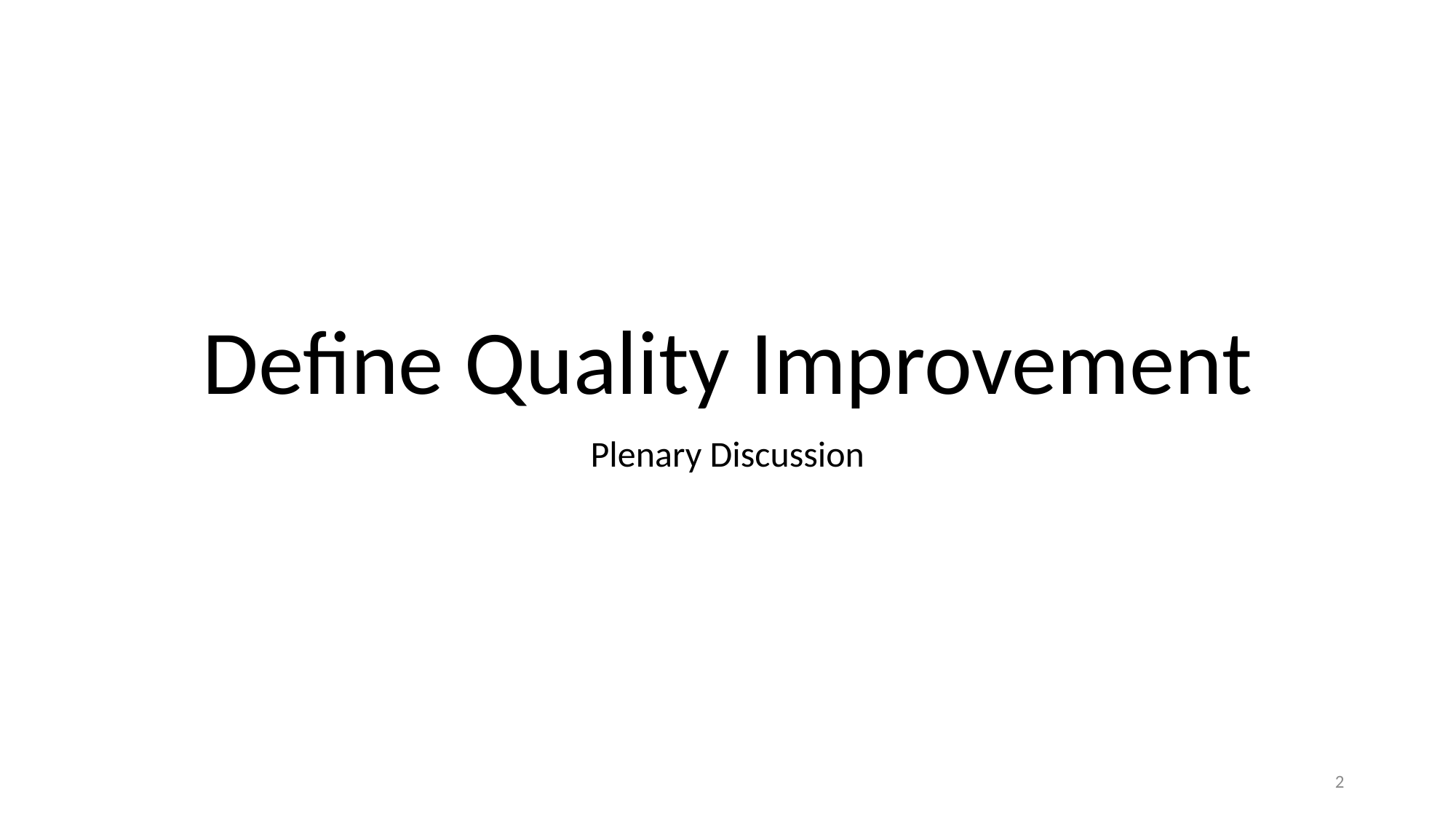

# Define Quality Improvement
Plenary Discussion
2